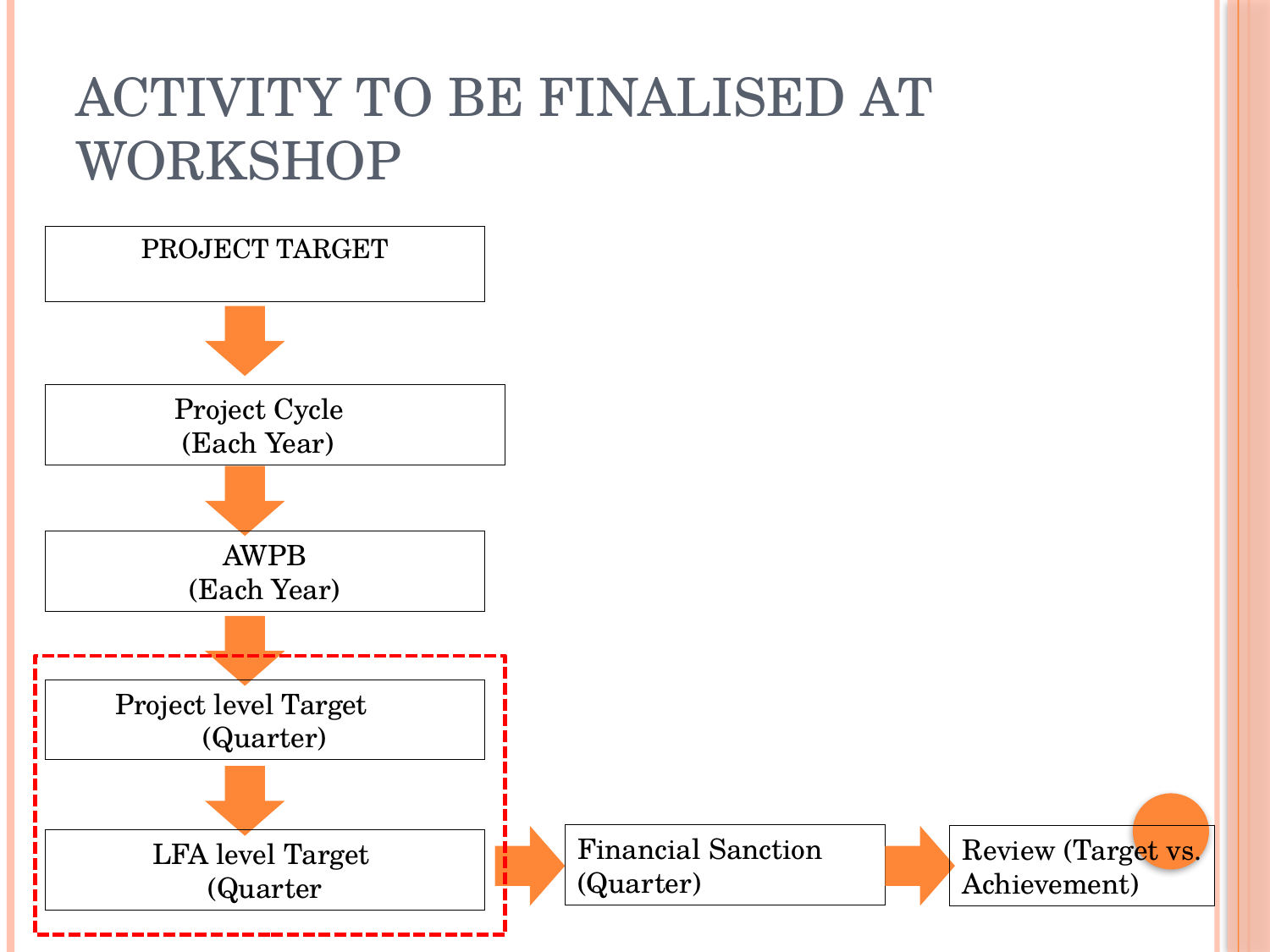

# Activity to be Finalised at Workshop
PROJECT TARGET

               Project Cycle
                (Each Year)

AWPB
(Each Year)

Project level Target       (Quarter)

Financial Sanction
(Quarter)
Review (Target vs. Achievement)
LFA level Target
(Quarter